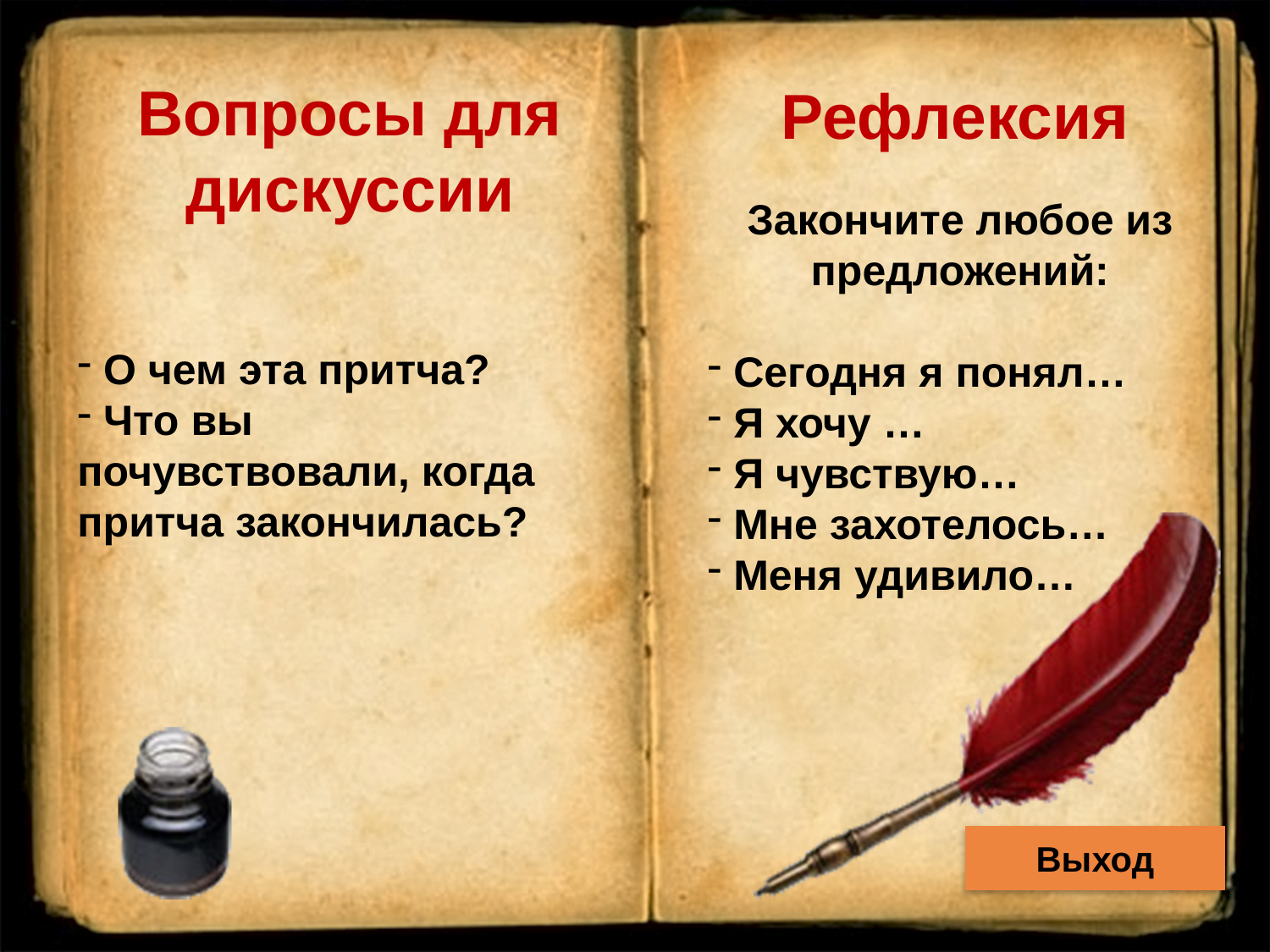

# Рефлексия
Вопросы для дискуссии
Закончите любое из предложений:

 Сегодня я понял…
 Я хочу …
 Я чувствую…
 Мне захотелось…
 Меня удивило…
 О чем эта притча?
 Что вы почувствовали, когда притча закончилась?
Выход